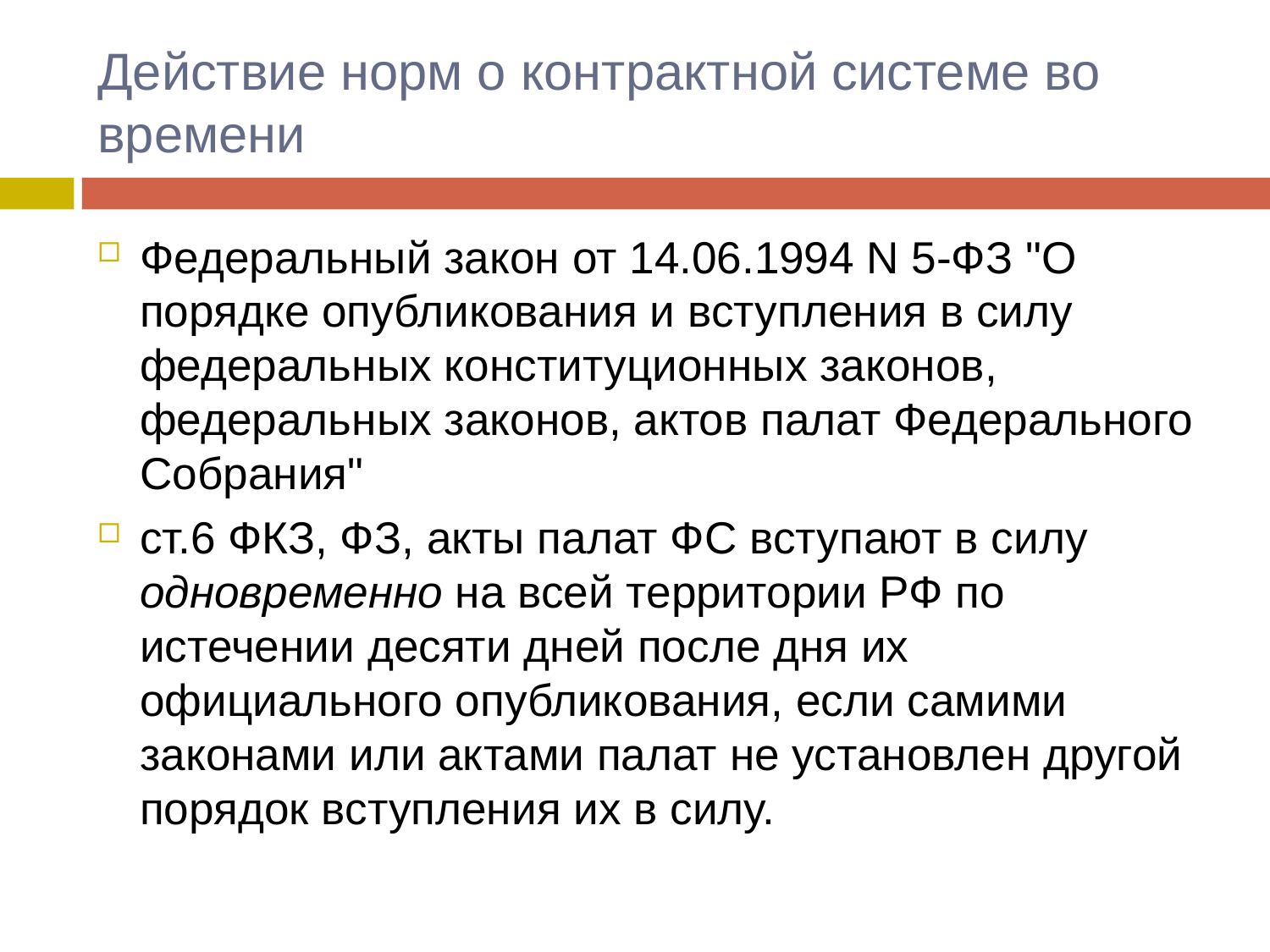

# Действие норм о контрактной системе во времени
Федеральный закон от 14.06.1994 N 5-ФЗ "О порядке опубликования и вступления в силу федеральных конституционных законов, федеральных законов, актов палат Федерального Собрания"
ст.6 ФКЗ, ФЗ, акты палат ФС вступают в силу одновременно на всей территории РФ по истечении десяти дней после дня их официального опубликования, если самими законами или актами палат не установлен другой порядок вступления их в силу.